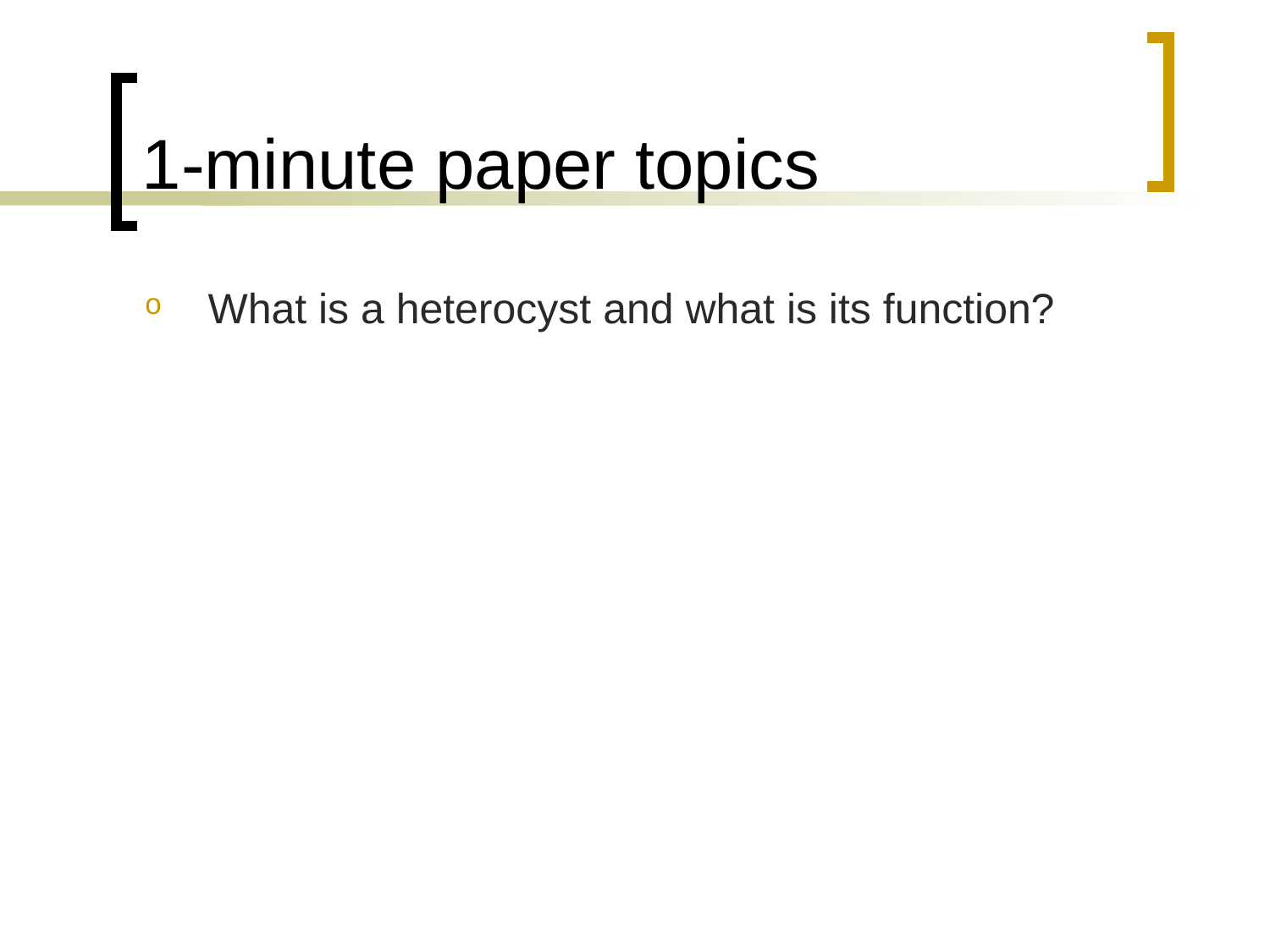

# 1-minute paper topics
What is a heterocyst and what is its function?